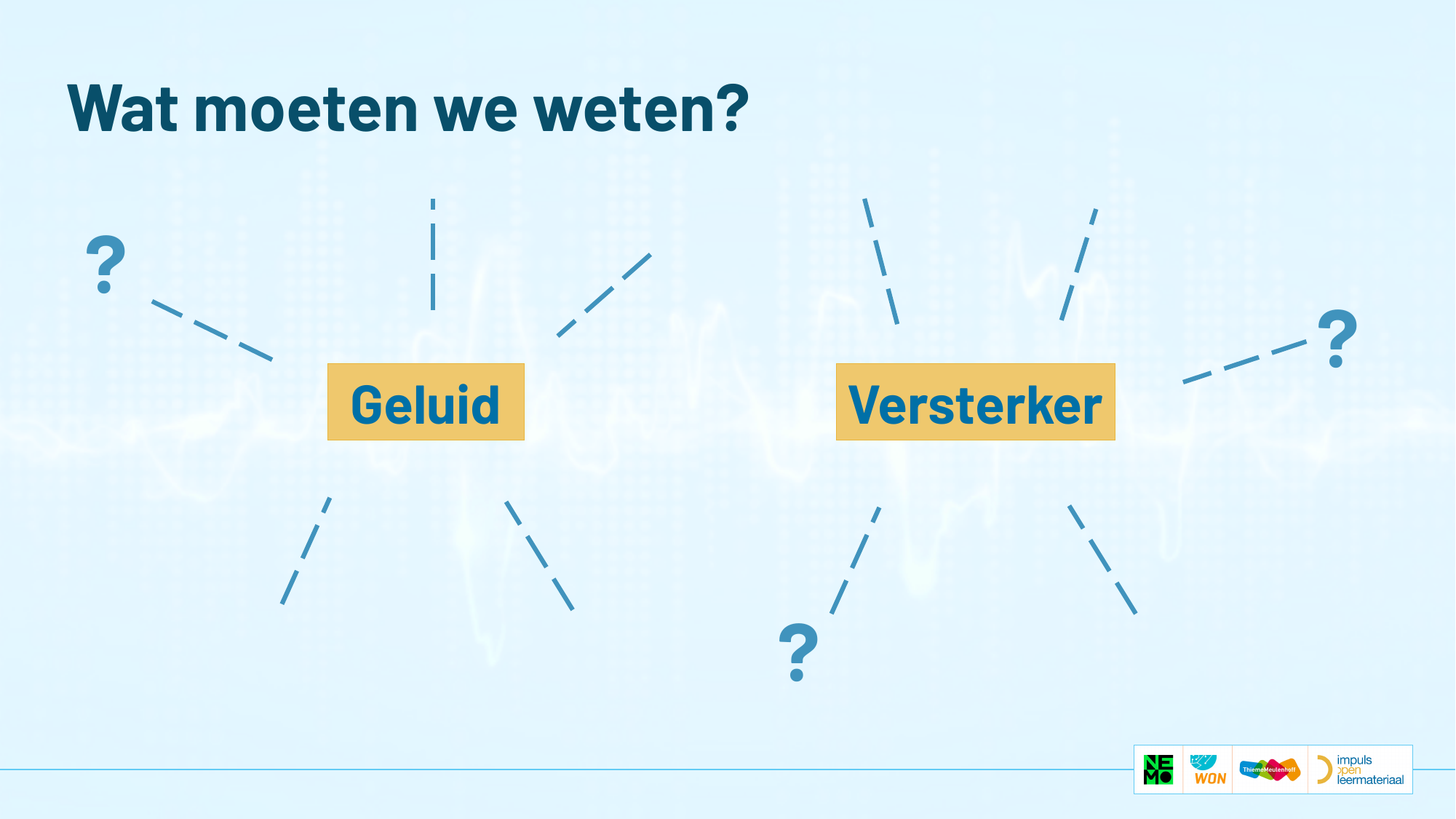

# Wat moeten we weten?
?
?
Geluid
Versterker
?